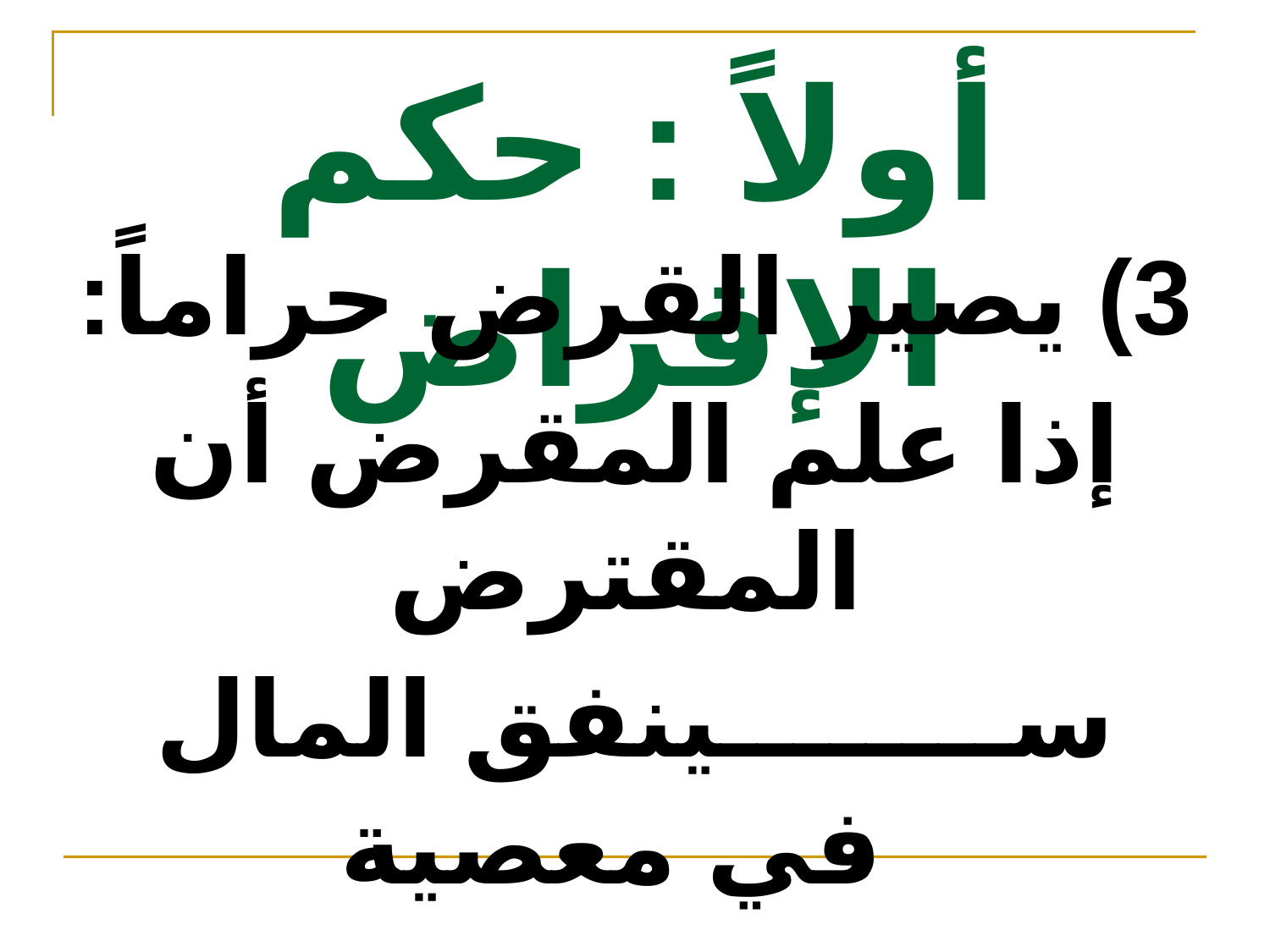

# أولاً : حكم الإقراض
3) يصير القرض حراماً:
إذا علم المقرض أن المقترض
ســــــــينفق المال في معصية